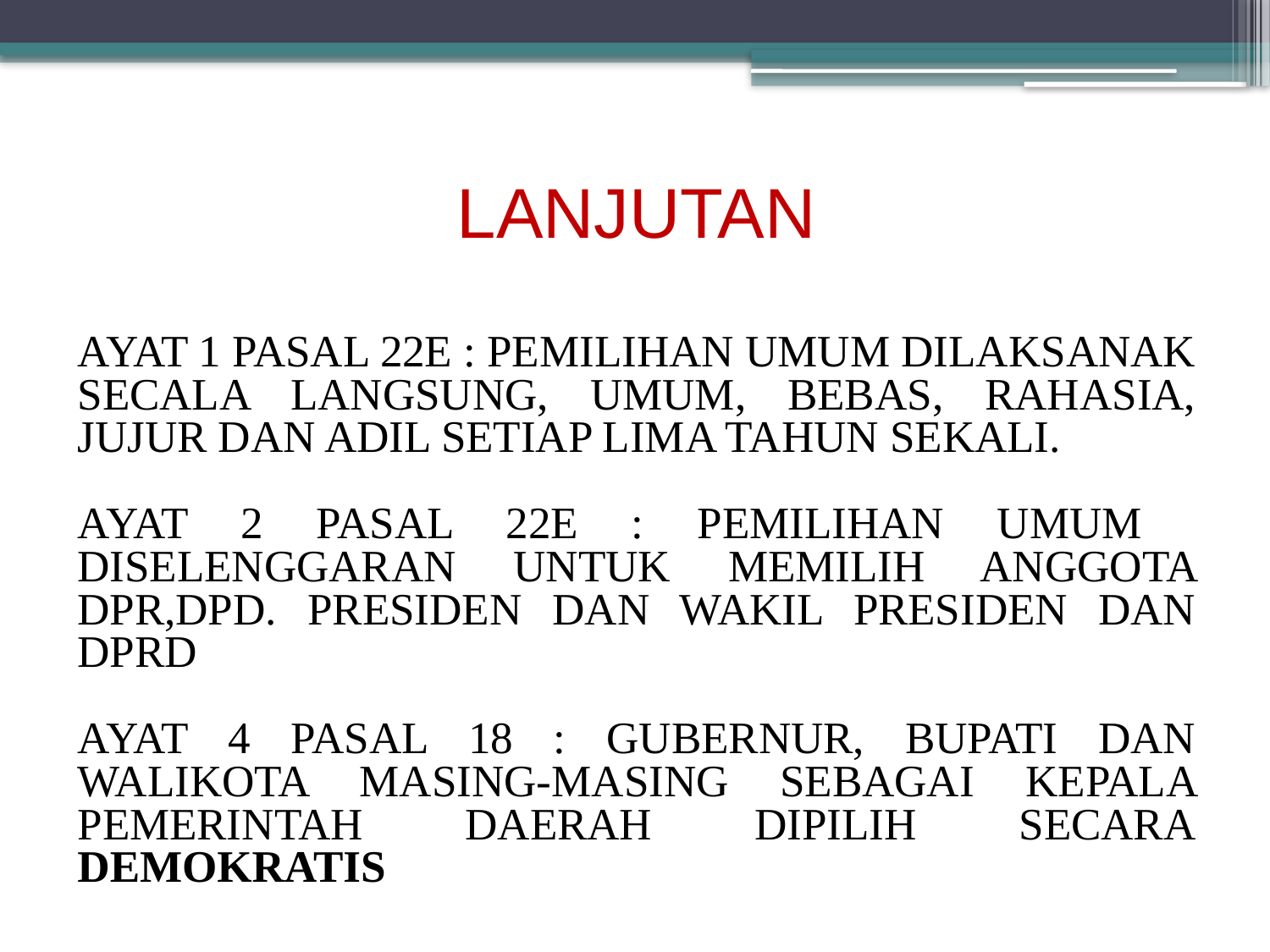

# LANJUTAN
AYAT 1 PASAL 22E : PEMILIHAN UMUM DILAKSANAK SECALA LANGSUNG, UMUM, BEBAS, RAHASIA, JUJUR DAN ADIL SETIAP LIMA TAHUN SEKALI.

AYAT 2 PASAL 22E : PEMILIHAN UMUM  DISELENGGARAN UNTUK MEMILIH ANGGOTA DPR,DPD. PRESIDEN DAN WAKIL PRESIDEN DAN DPRD

AYAT 4 PASAL 18 : GUBERNUR, BUPATI DAN WALIKOTA MASING-MASING SEBAGAI KEPALA PEMERINTAH DAERAH DIPILIH SECARA DEMOKRATIS